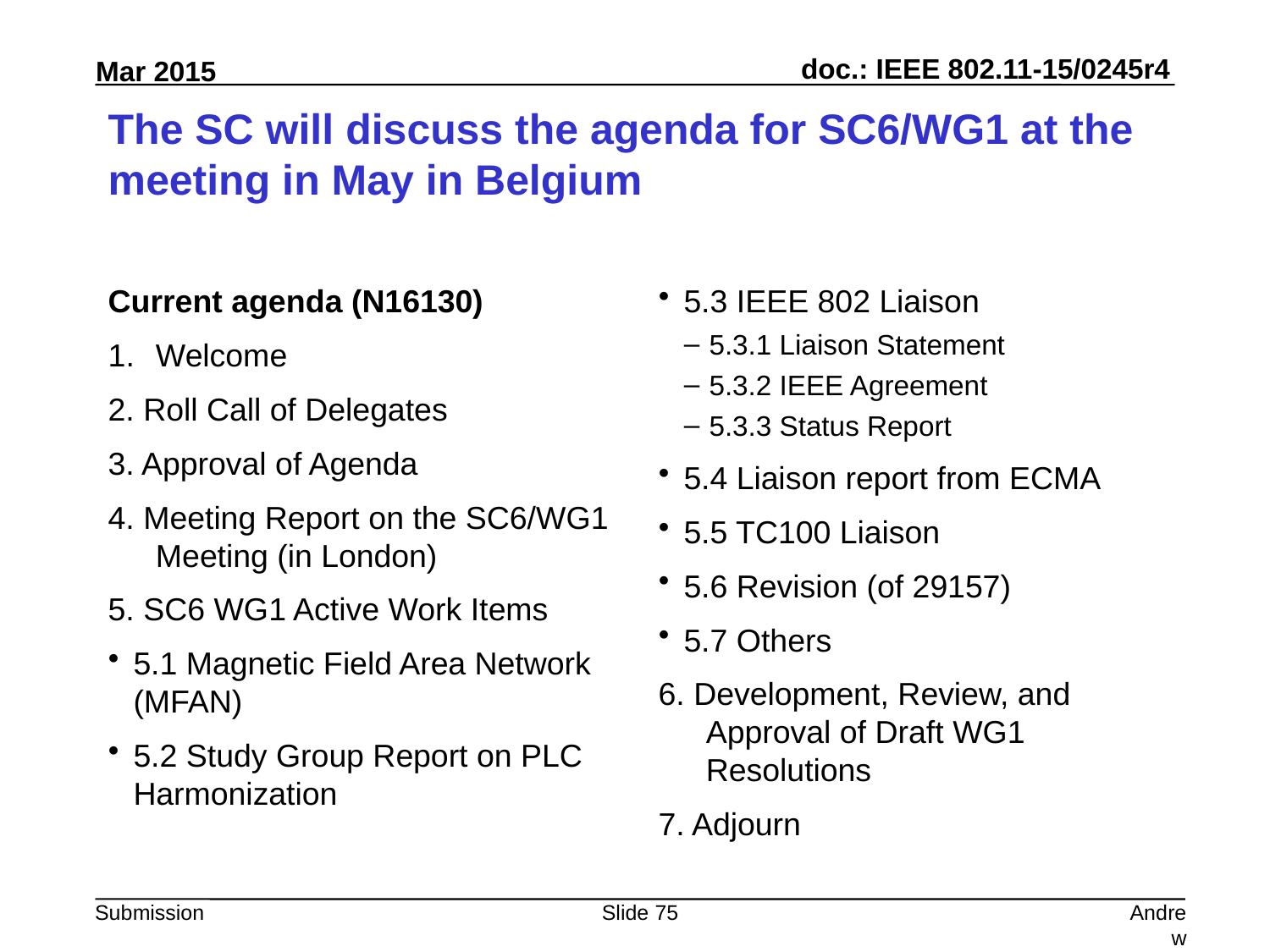

# The SC will discuss the agenda for SC6/WG1 at the meeting in May in Belgium
Current agenda (N16130)
Welcome
2. Roll Call of Delegates
3. Approval of Agenda
4. Meeting Report on the SC6/WG1 Meeting (in London)
5. SC6 WG1 Active Work Items
5.1 Magnetic Field Area Network (MFAN)
5.2 Study Group Report on PLC Harmonization
5.3 IEEE 802 Liaison
5.3.1 Liaison Statement
5.3.2 IEEE Agreement
5.3.3 Status Report
5.4 Liaison report from ECMA
5.5 TC100 Liaison
5.6 Revision (of 29157)
5.7 Others
6. Development, Review, and Approval of Draft WG1 Resolutions
7. Adjourn

Slide 75
Andrew Myles, Cisco